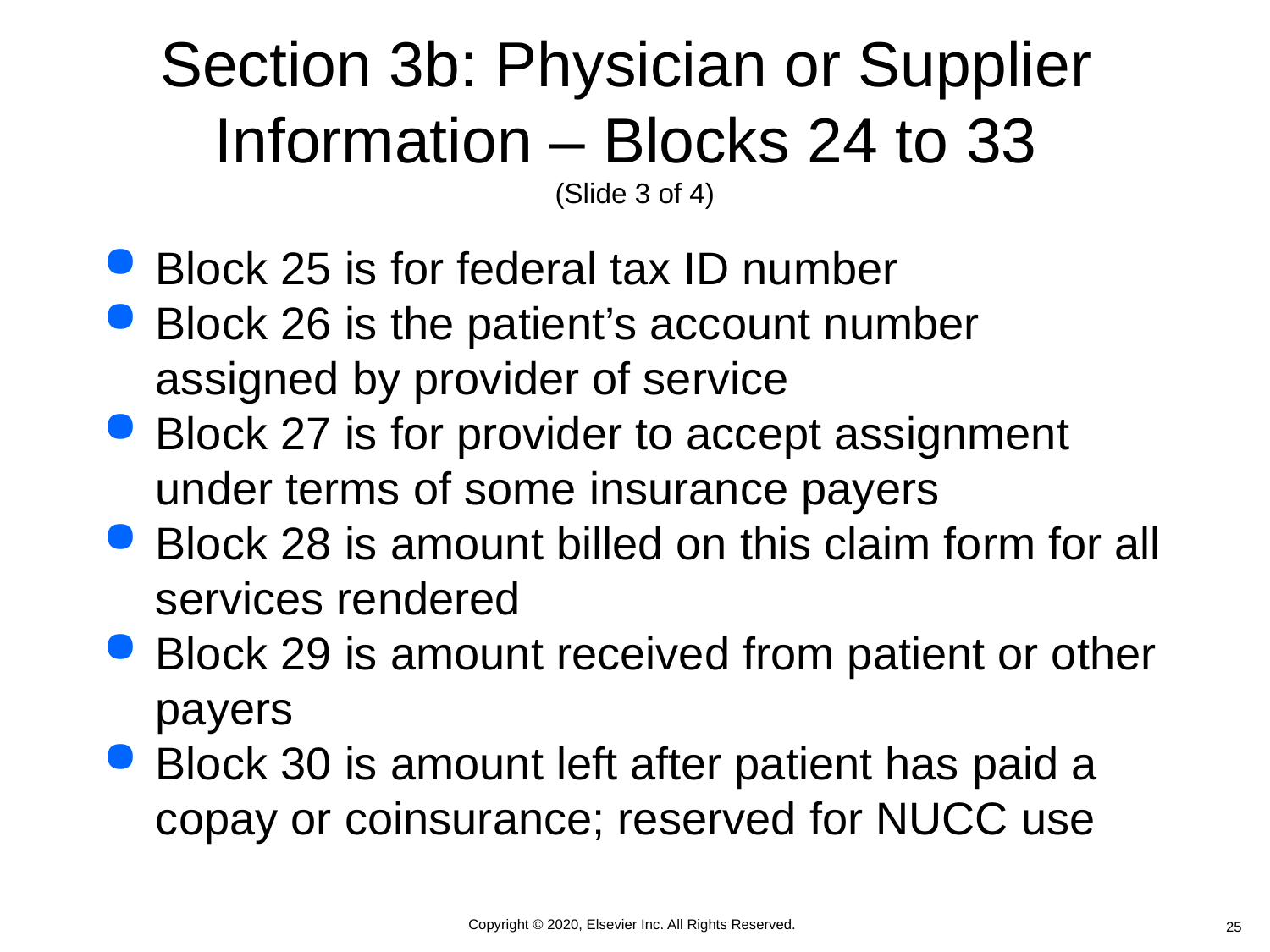

# Section 3b: Physician or Supplier Information – Blocks 24 to 33 (Slide 3 of 4)
Block 25 is for federal tax ID number
Block 26 is the patient’s account number assigned by provider of service
Block 27 is for provider to accept assignment under terms of some insurance payers
Block 28 is amount billed on this claim form for all services rendered
Block 29 is amount received from patient or other payers
Block 30 is amount left after patient has paid a copay or coinsurance; reserved for NUCC use